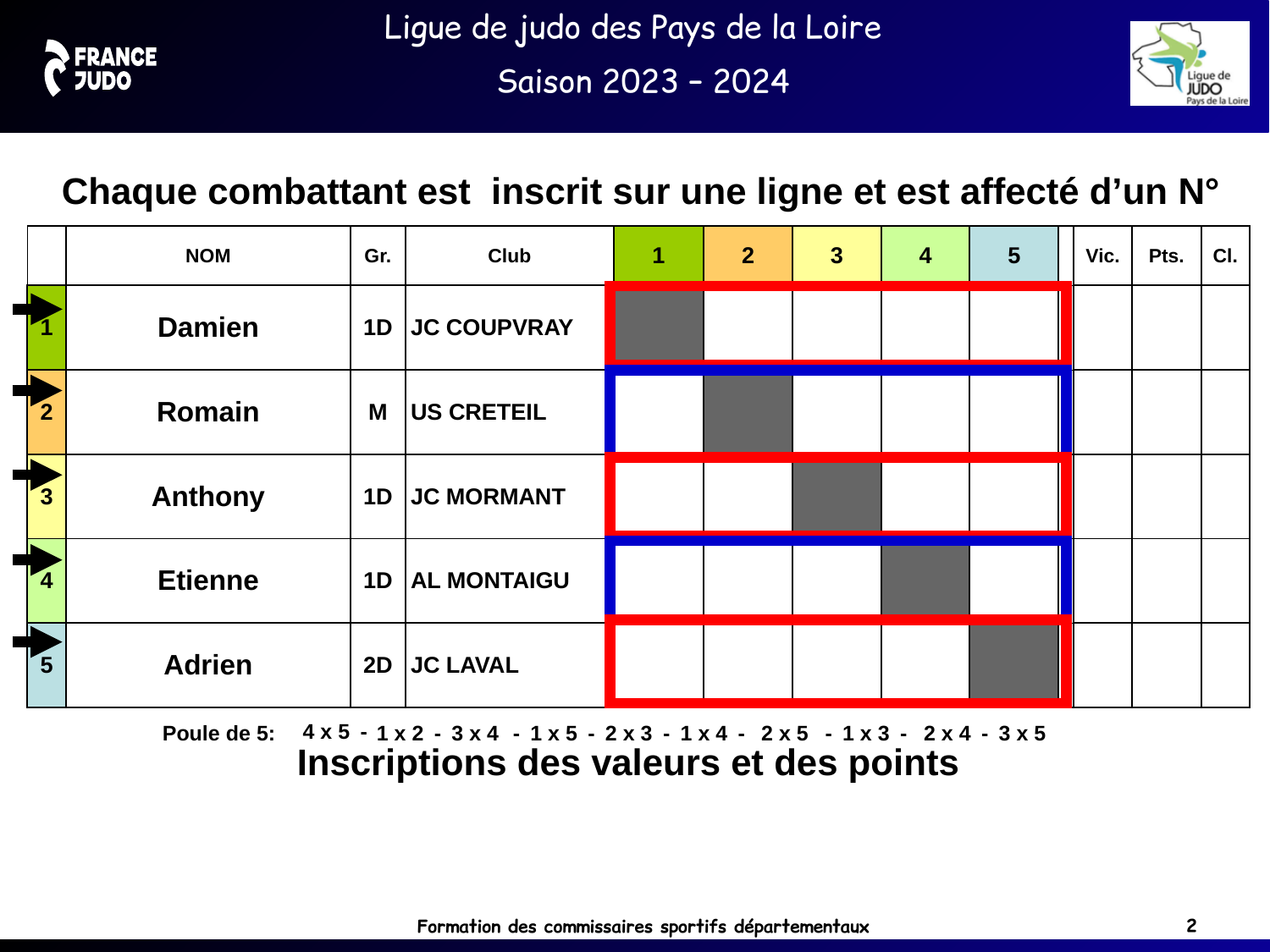

Chaque combattant est  inscrit sur une ligne et est affecté d’un N°

Inscriptions des valeurs et des points